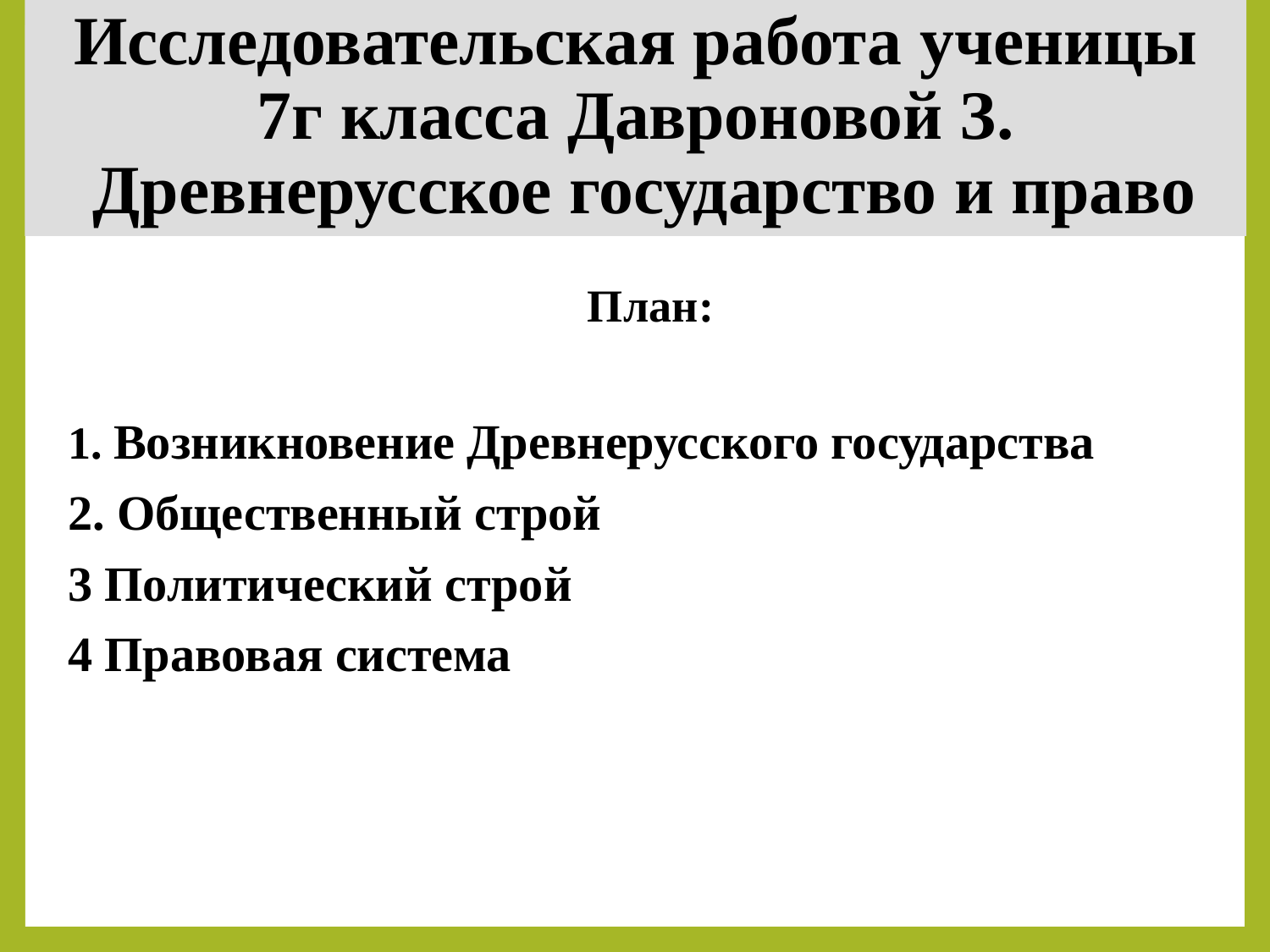

# Исследовательская работа ученицы 7г класса Давроновой З. Древнерусское государство и право

План:

1. Возникновение Древнерусского государства
2. Общественный строй
3 Политический строй
4 Правовая система